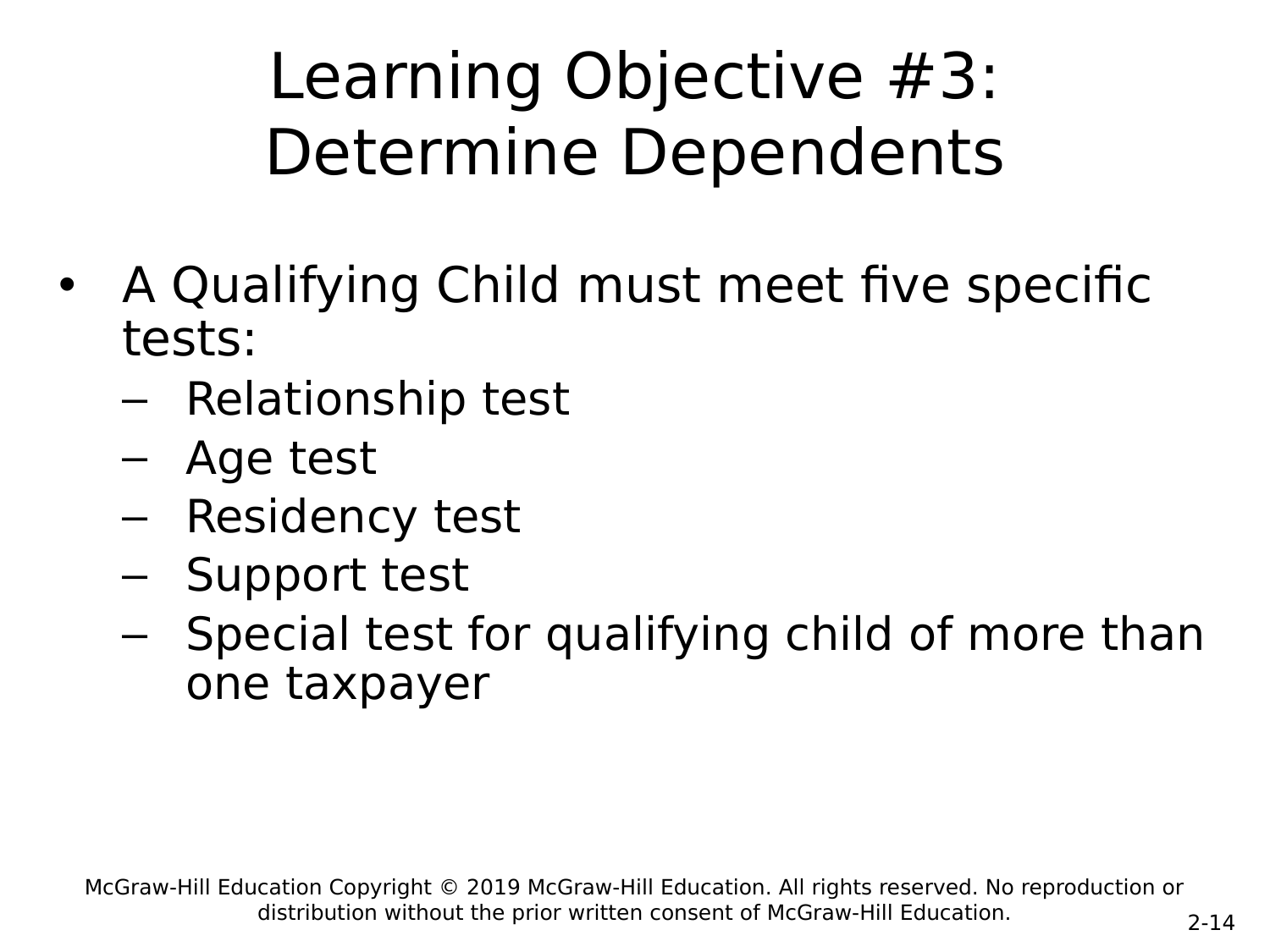

# Learning Objective #3: Determine Dependents
A Qualifying Child must meet five specific tests:
Relationship test
Age test
Residency test
Support test
Special test for qualifying child of more than one taxpayer
McGraw-Hill Education Copyright © 2019 McGraw-Hill Education. All rights reserved. No reproduction or distribution without the prior written consent of McGraw-Hill Education.
2-14